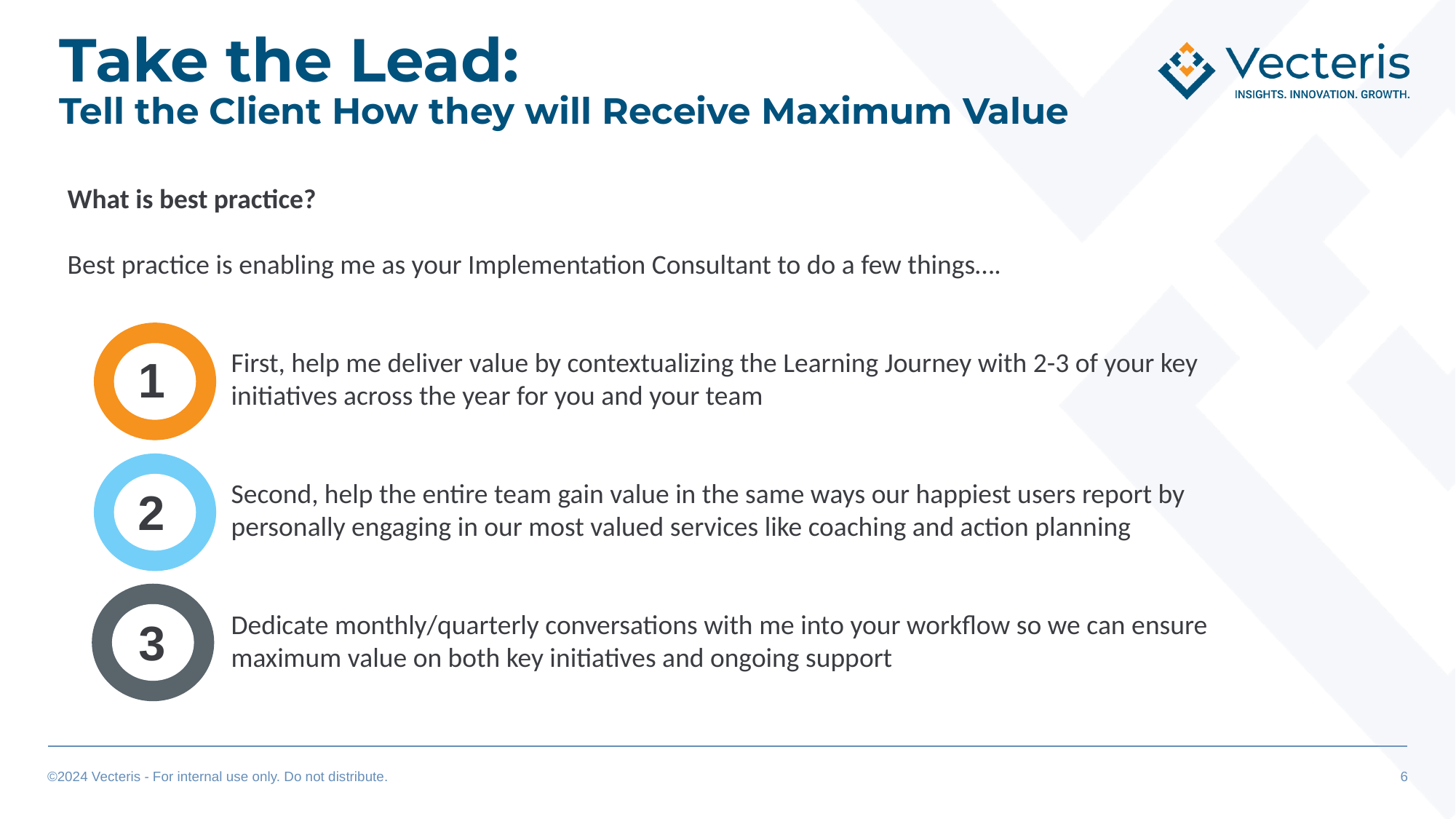

# Take the Lead: Tell the Client How they will Receive Maximum Value
What is best practice?

Best practice is enabling me as your Implementation Consultant to do a few things….

First, help me deliver value by contextualizing the Learning Journey with 2-3 of your key initiatives across the year for you and your team

Second, help the entire team gain value in the same ways our happiest users report by personally engaging in our most valued services like coaching and action planning

Dedicate monthly/quarterly conversations with me into your workflow so we can ensure maximum value on both key initiatives and ongoing support

1

2

3